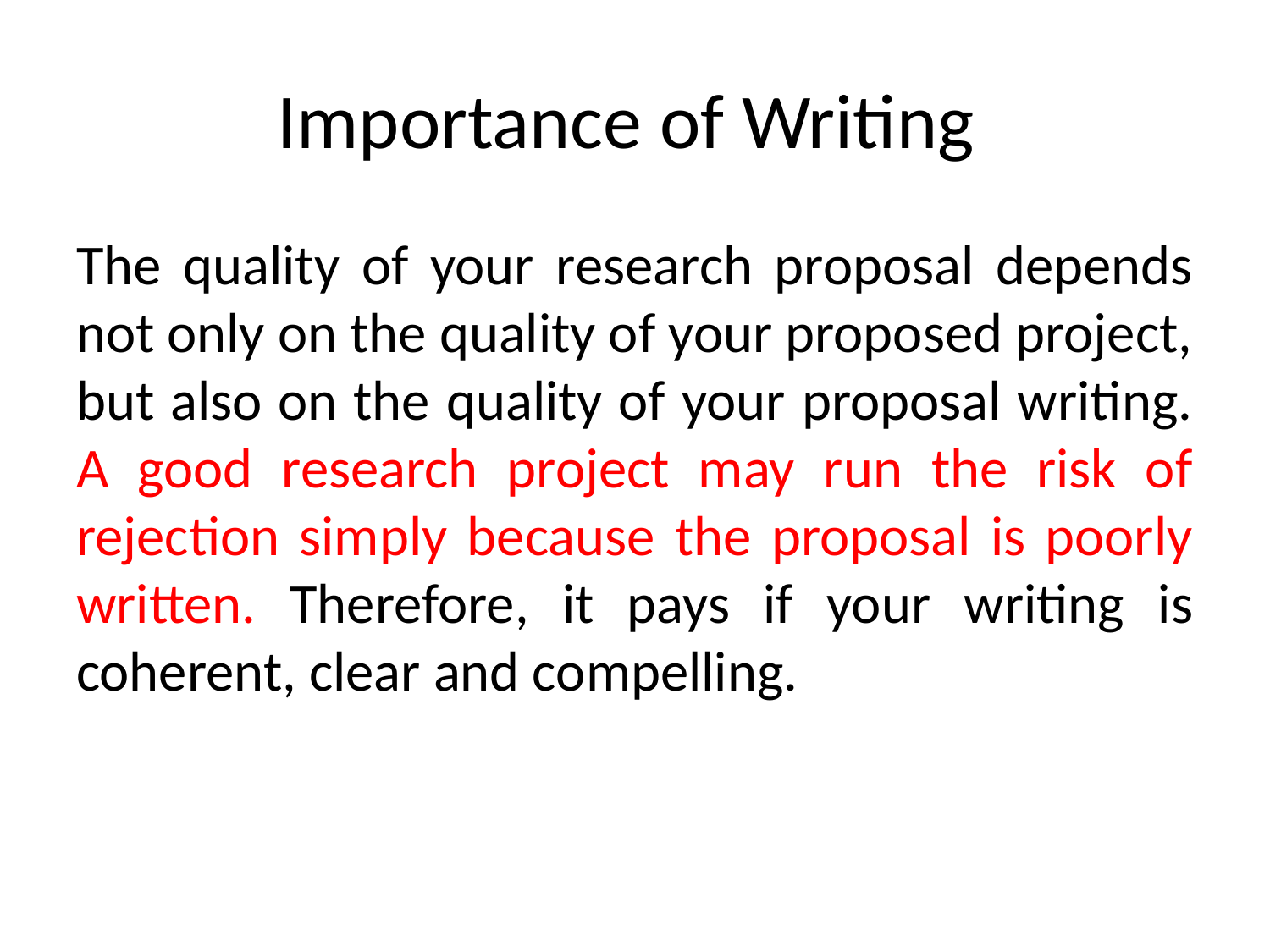

# Importance of Writing
The quality of your research proposal depends not only on the quality of your proposed project, but also on the quality of your proposal writing. A good research project may run the risk of rejection simply because the proposal is poorly written. Therefore, it pays if your writing is coherent, clear and compelling.